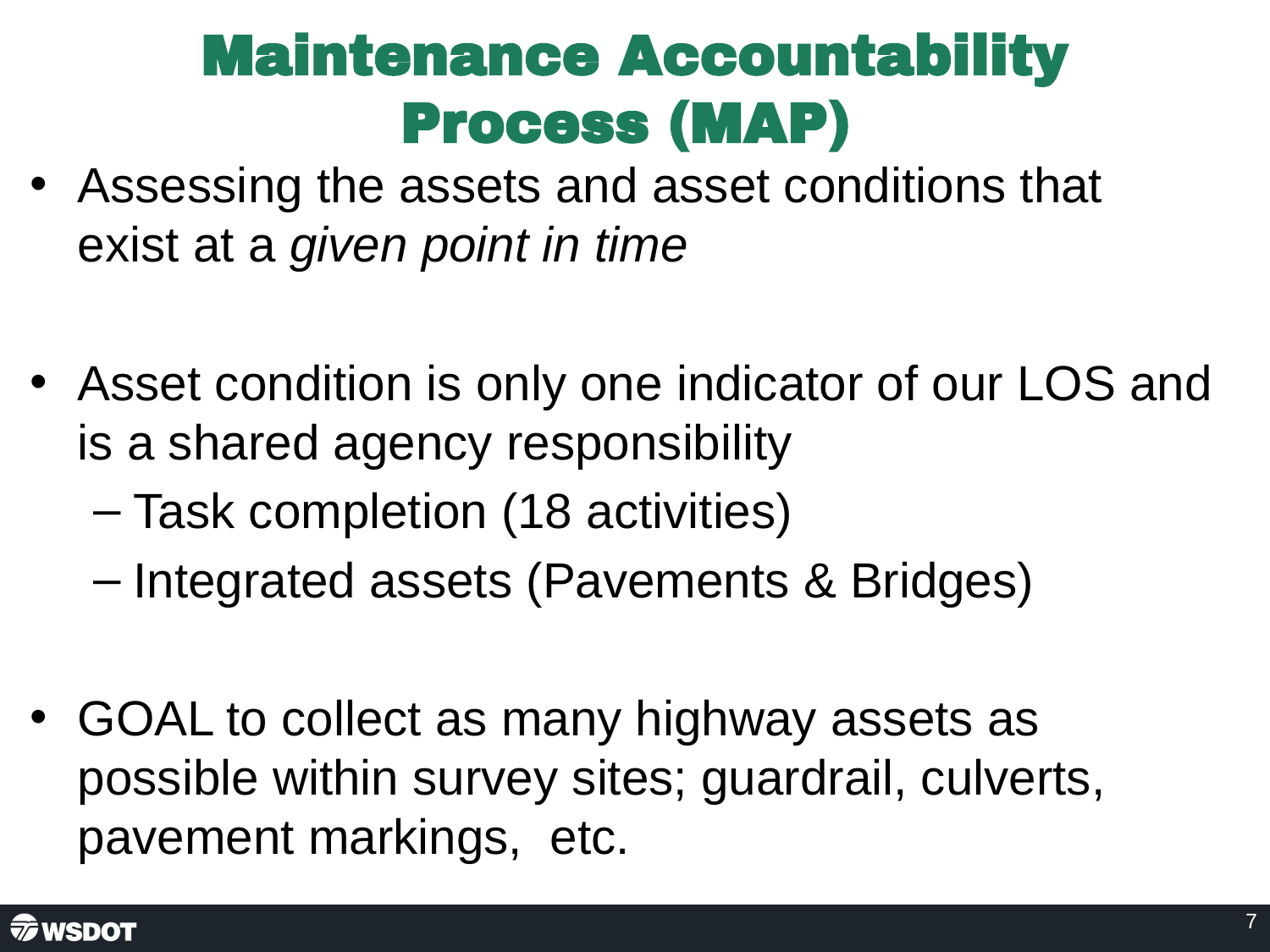

# Maintenance Accountability Process (MAP)
Assessing the assets and asset conditions that exist at a given point in time

Asset condition is only one indicator of our LOS and is a shared agency responsibility
Task completion (18 activities)
Integrated assets (Pavements & Bridges)

GOAL to collect as many highway assets as possible within survey sites; guardrail, culverts, pavement markings,  etc.

7